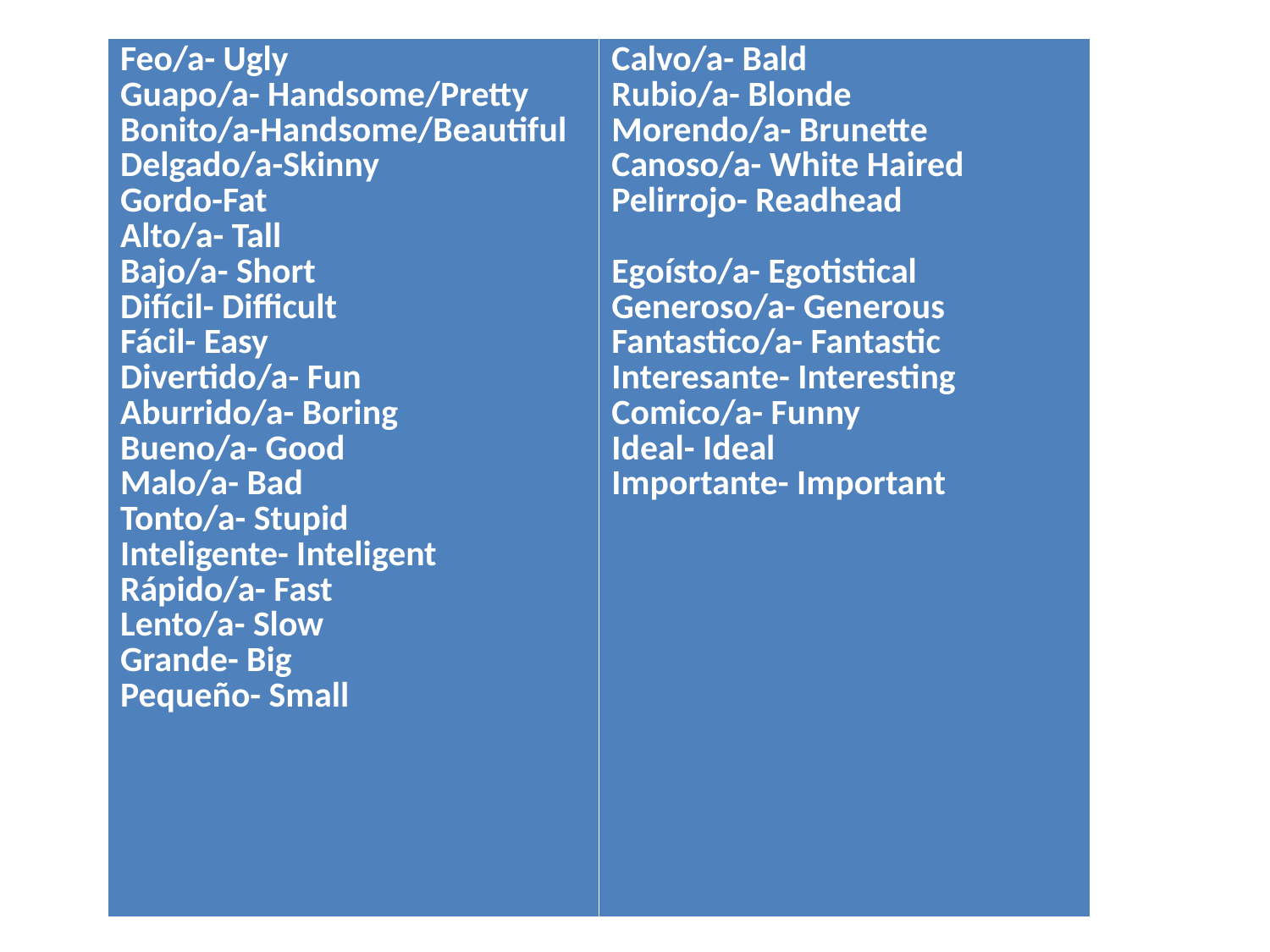

| Feo/a- Ugly Guapo/a- Handsome/Pretty Bonito/a-Handsome/Beautiful Delgado/a-Skinny Gordo-Fat Alto/a- Tall Bajo/a- Short Difícil- Difficult Fácil- Easy Divertido/a- Fun Aburrido/a- Boring Bueno/a- Good Malo/a- Bad Tonto/a- Stupid Inteligente- Inteligent Rápido/a- Fast Lento/a- Slow Grande- Big Pequeño- Small | Calvo/a- Bald Rubio/a- Blonde Morendo/a- Brunette Canoso/a- White Haired Pelirrojo- Readhead Egoísto/a- Egotistical Generoso/a- Generous Fantastico/a- Fantastic Interesante- Interesting Comico/a- Funny Ideal- Ideal Importante- Important |
| --- | --- |
#